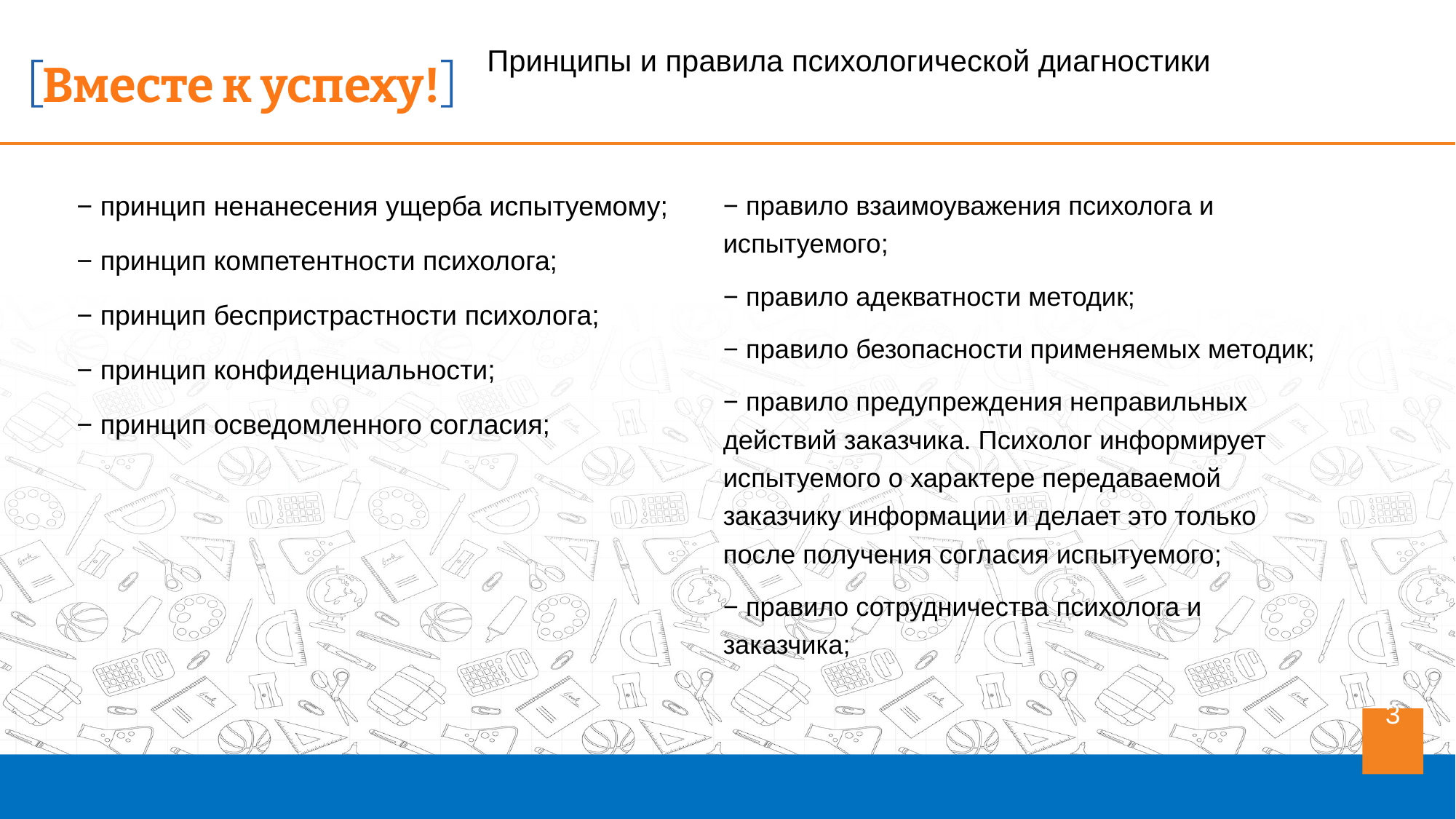

Принципы и правила психологической диагностики
− принцип ненанесения ущерба испытуемому;
− принцип компетентности психолога;
− принцип беспристрастности психолога;
− принцип конфиденциальности;
− принцип осведомленного согласия;

− правило взаимоуважения психолога и испытуемого;
− правило адекватности методик;
− правило безопасности применяемых методик;
− правило предупреждения неправильных действий заказчика. Психолог информирует испытуемого о характере передаваемой заказчику информации и делает это только после получения согласия испытуемого;
− правило сотрудничества психолога и заказчика;